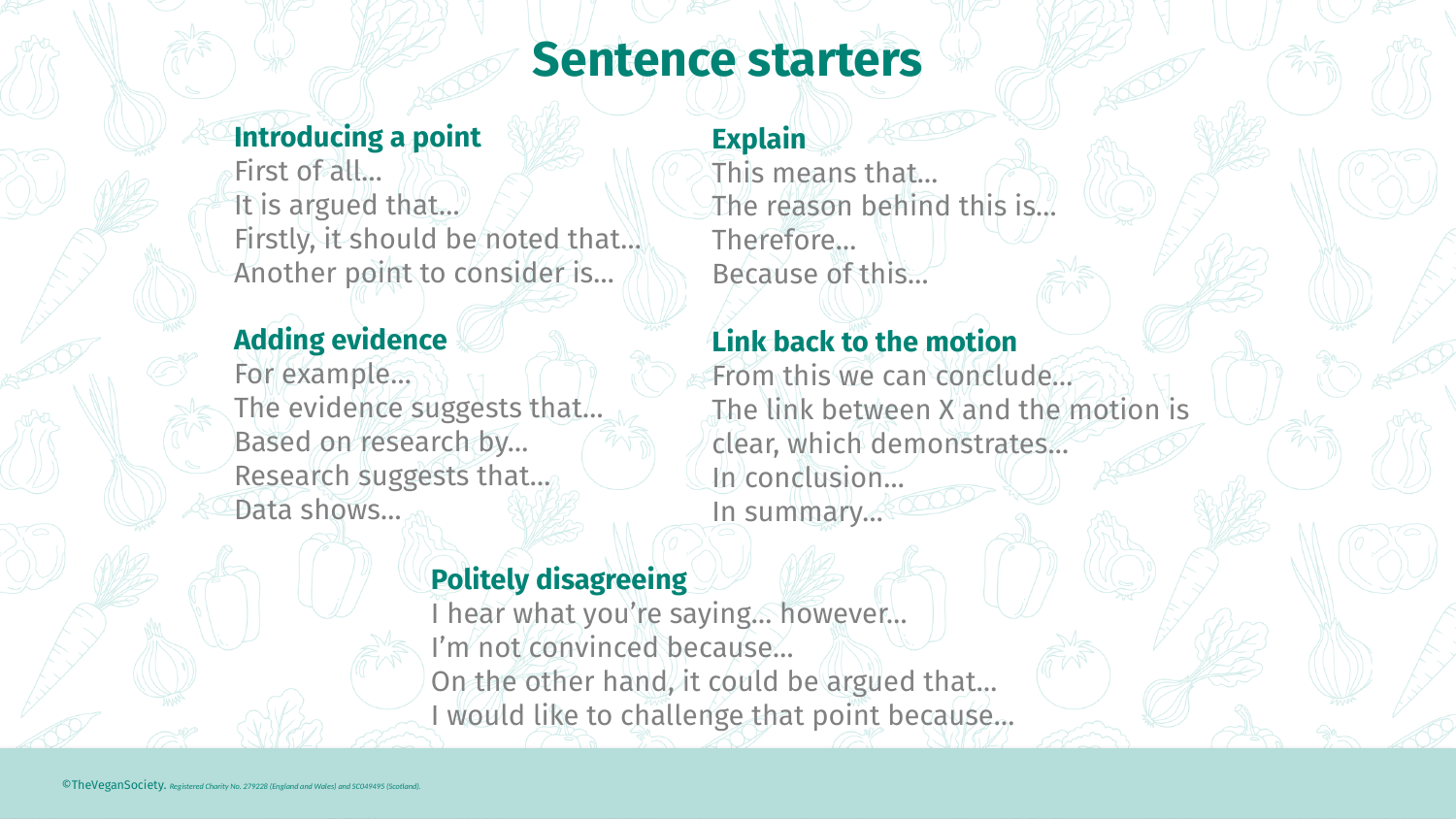

Sentence starters
Introducing a point
First of all…
It is argued that…
Firstly, it should be noted that…
Another point to consider is…

Adding evidence
For example…
The evidence suggests that…
Based on research by…
Research suggests that…
Data shows…
Explain
This means that…
The reason behind this is…
Therefore…
Because of this…

Link back to the motion
From this we can conclude…
The link between X and the motion is clear, which demonstrates…
In conclusion…
In summary…
Politely disagreeing
I hear what you’re saying… however…
I’m not convinced because…
On the other hand, it could be argued that…
I would like to challenge that point because…